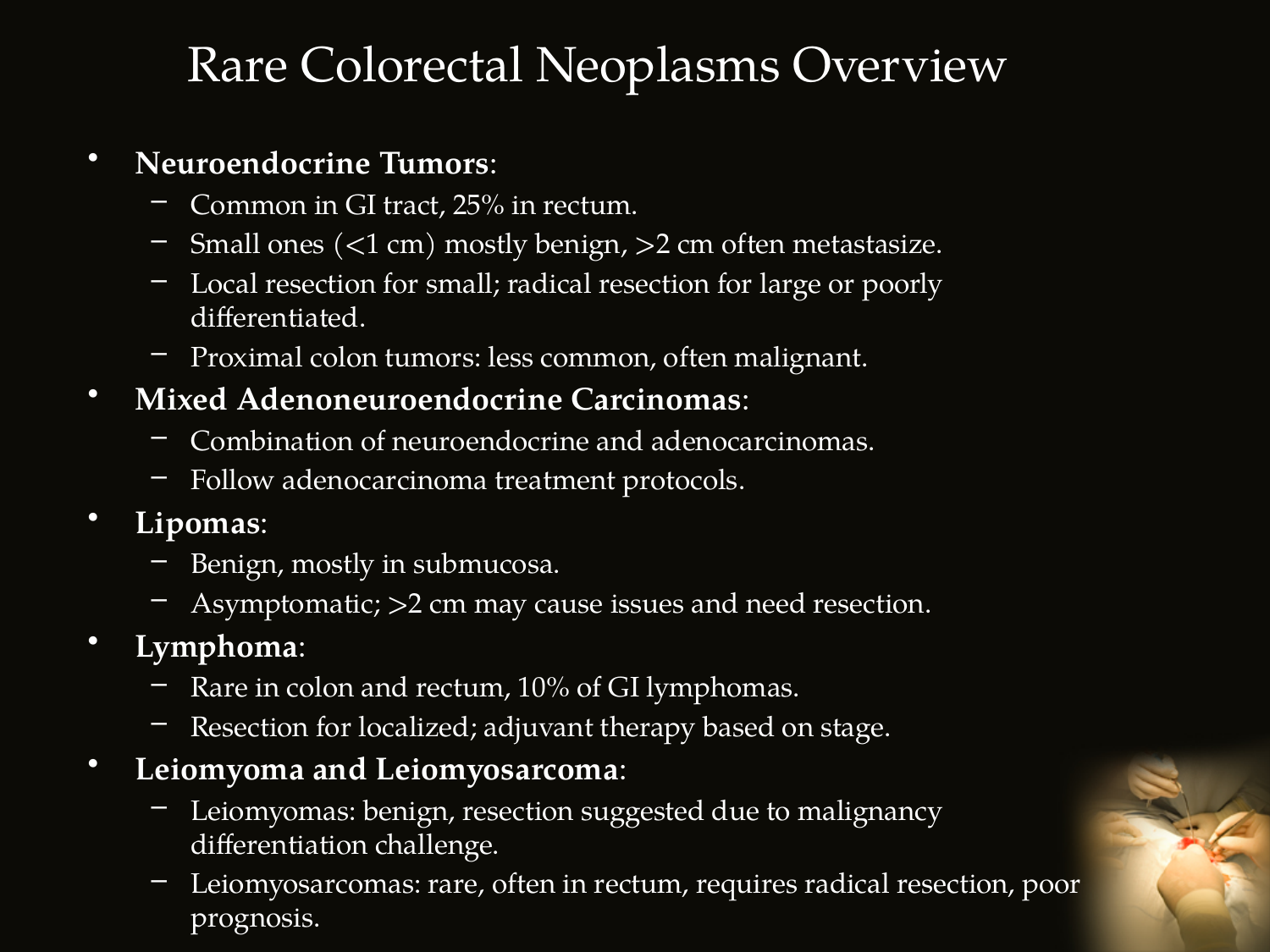

# Rare Colorectal Neoplasms Overview
Neuroendocrine Tumors:
Common in GI tract, 25% in rectum.
Small ones (<1 cm) mostly benign, >2 cm often metastasize.
Local resection for small; radical resection for large or poorly differentiated.
Proximal colon tumors: less common, often malignant.
Mixed Adenoneuroendocrine Carcinomas:
Combination of neuroendocrine and adenocarcinomas.
Follow adenocarcinoma treatment protocols.
Lipomas:
Benign, mostly in submucosa.
Asymptomatic; >2 cm may cause issues and need resection.
Lymphoma:
Rare in colon and rectum, 10% of GI lymphomas.
Resection for localized; adjuvant therapy based on stage.
Leiomyoma and Leiomyosarcoma:
Leiomyomas: benign, resection suggested due to malignancy differentiation challenge.
Leiomyosarcomas: rare, often in rectum, requires radical resection, poor prognosis.